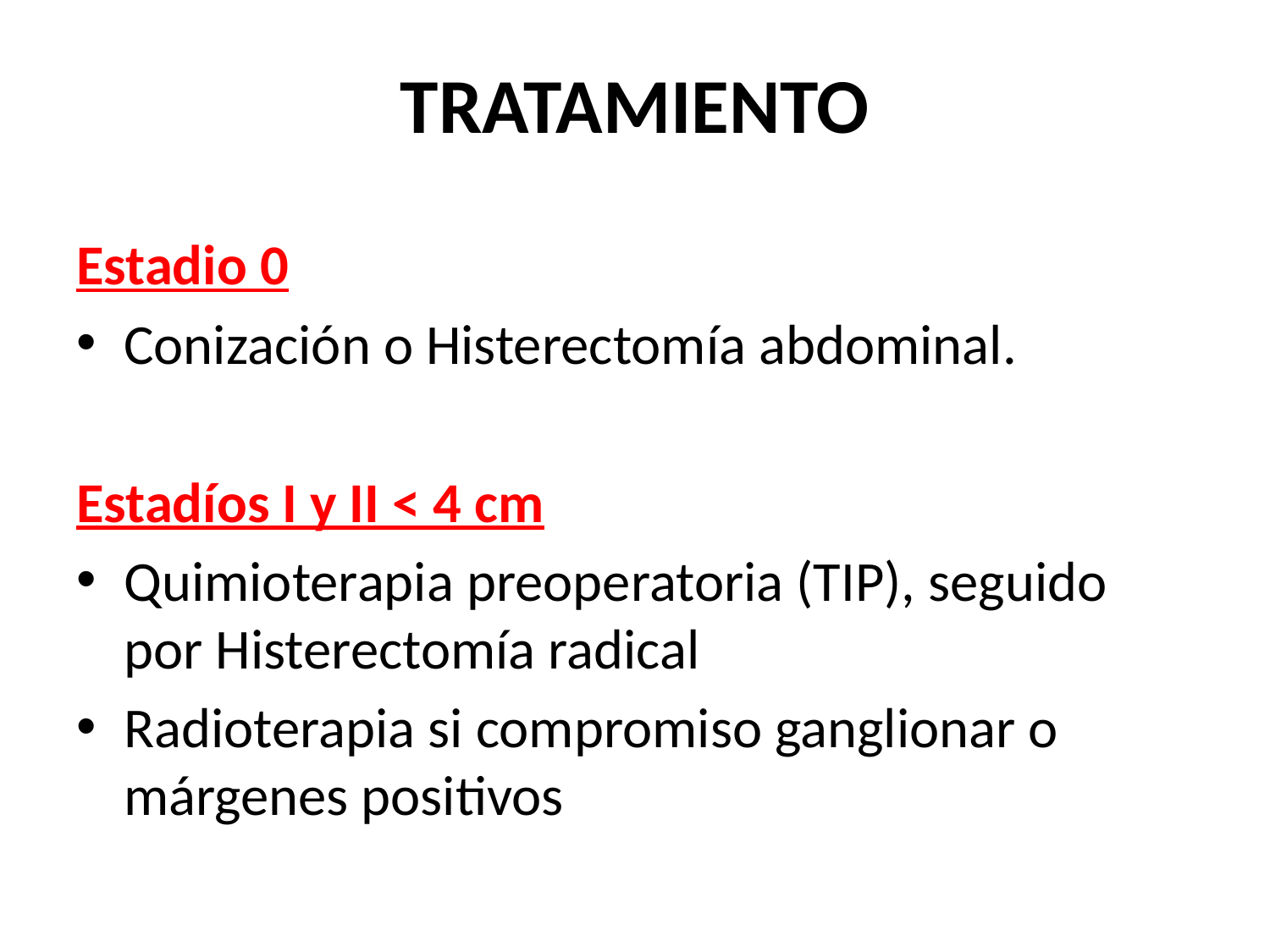

# TRATAMIENTO
Estadio 0
Conización o Histerectomía abdominal.

Estadíos I y II < 4 cm
Quimioterapia preoperatoria (TIP), seguido por Histerectomía radical
Radioterapia si compromiso ganglionar o márgenes positivos